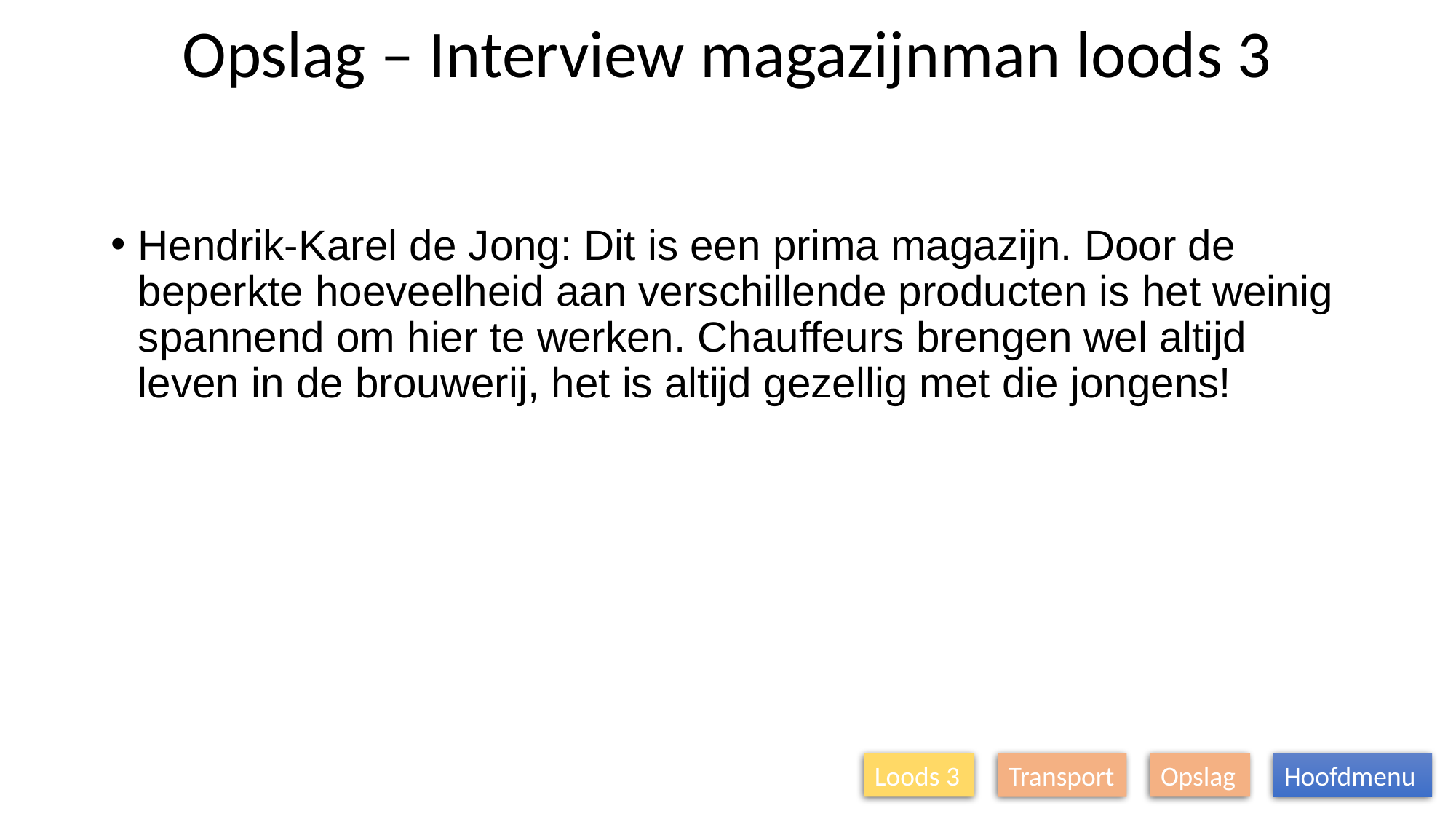

# Opslag – Interview magazijnman loods 3
Hendrik-Karel de Jong: Dit is een prima magazijn. Door de beperkte hoeveelheid aan verschillende producten is het weinig spannend om hier te werken. Chauffeurs brengen wel altijd leven in de brouwerij, het is altijd gezellig met die jongens!
Loods 3
Opslag
Hoofdmenu
Transport